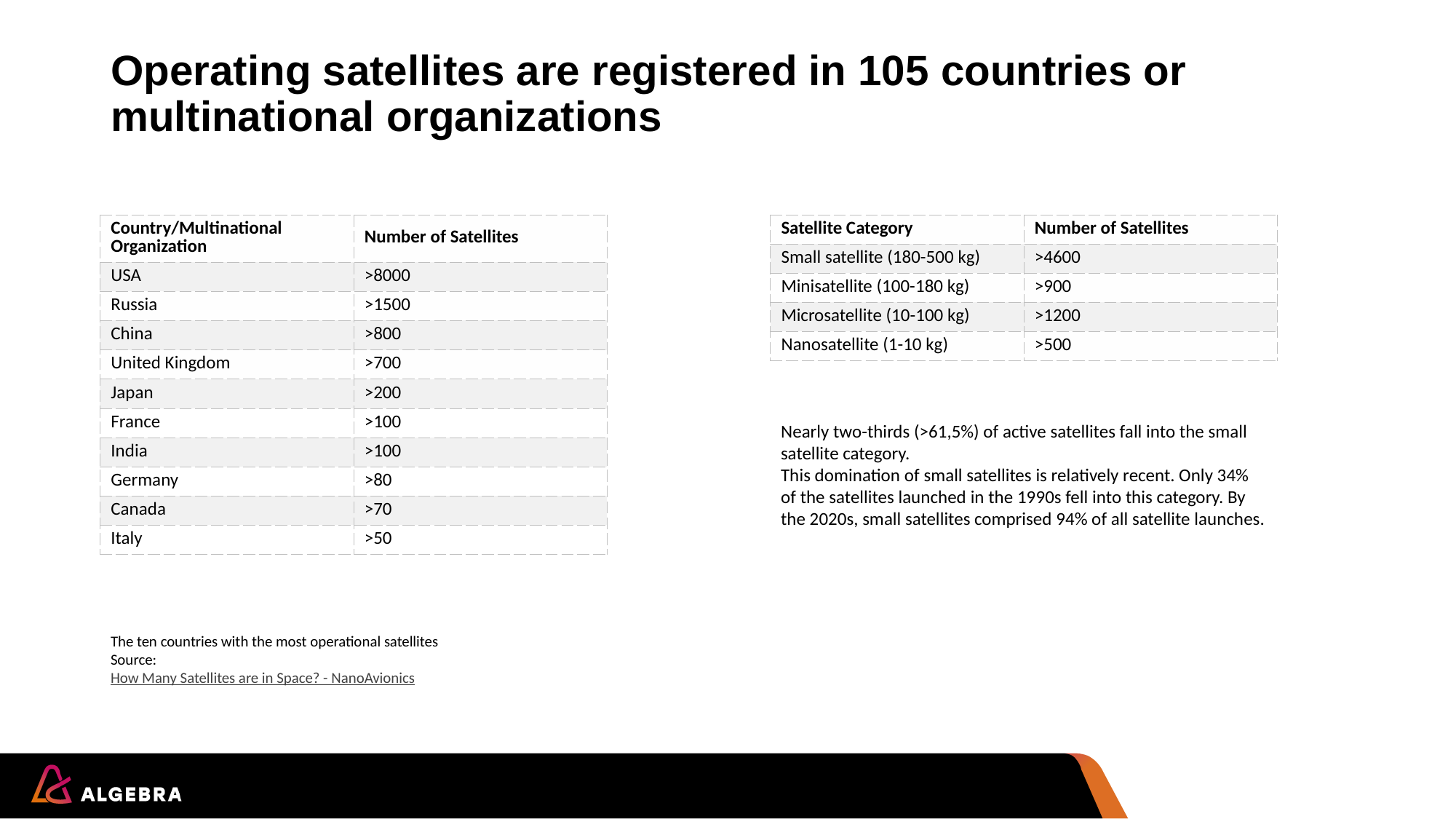

# Operating satellites are registered in 105 countries or multinational organizations
| Satellite Category | Number of Satellites |
| --- | --- |
| Small satellite (180-500 kg) | >4600 |
| Minisatellite (100-180 kg) | >900 |
| Microsatellite (10-100 kg) | >1200 |
| Nanosatellite (1-10 kg) | >500 |
| Country/Multinational Organization | Number of Satellites |
| --- | --- |
| USA | >8000 |
| Russia | >1500 |
| China | >800 |
| United Kingdom | >700 |
| Japan | >200 |
| France | >100 |
| India | >100 |
| Germany | >80 |
| Canada | >70 |
| Italy | >50 |
Nearly two-thirds (>61,5%) of active satellites fall into the small satellite category.
This domination of small satellites is relatively recent. Only 34% of the satellites launched in the 1990s fell into this category. By the 2020s, small satellites comprised 94% of all satellite launches.
The ten countries with the most operational satellites
Source:
How Many Satellites are in Space? - NanoAvionics